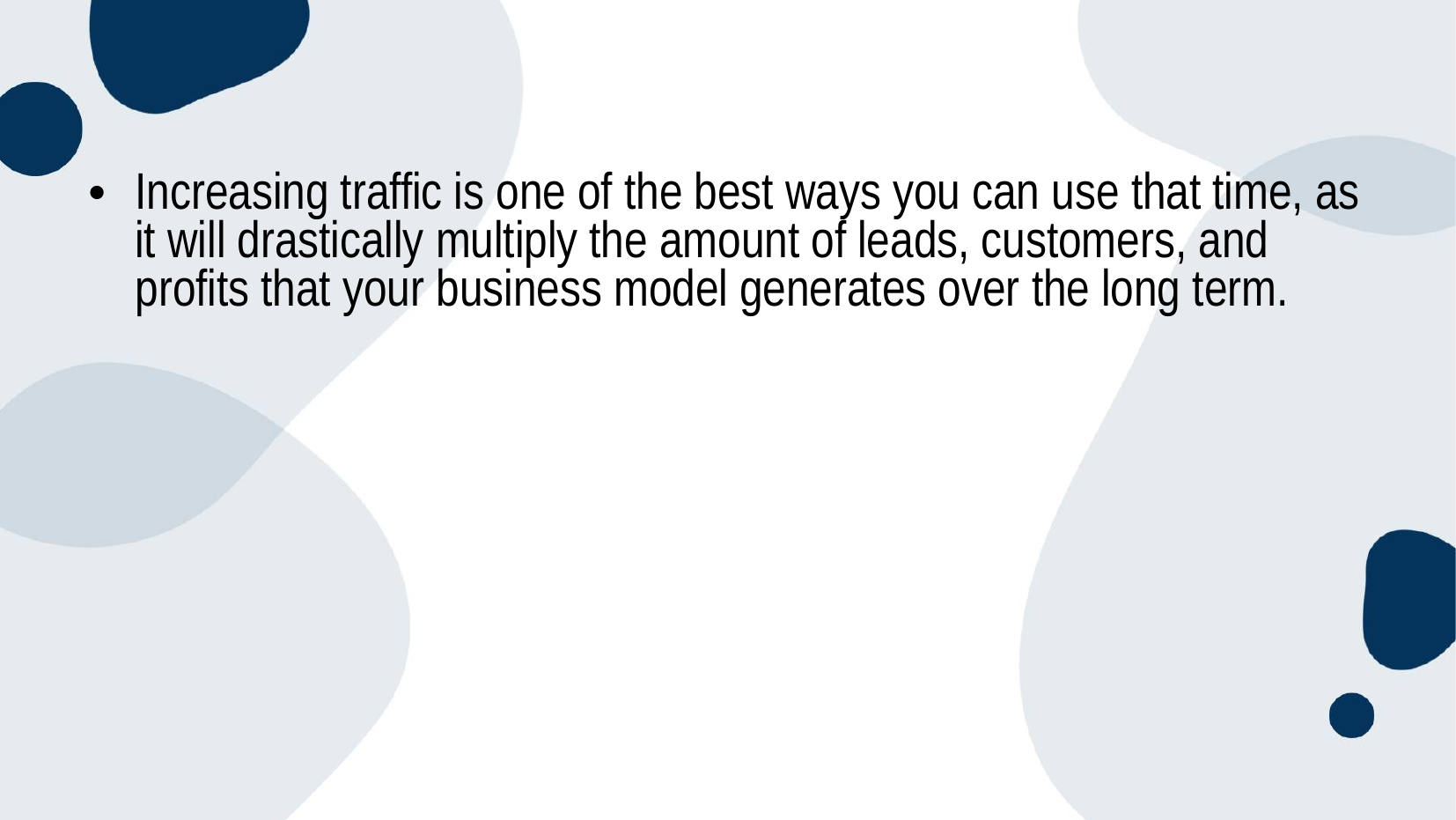

Increasing traffic is one of the best ways you can use that time, as it will drastically multiply the amount of leads, customers, and profits that your business model generates over the long term.